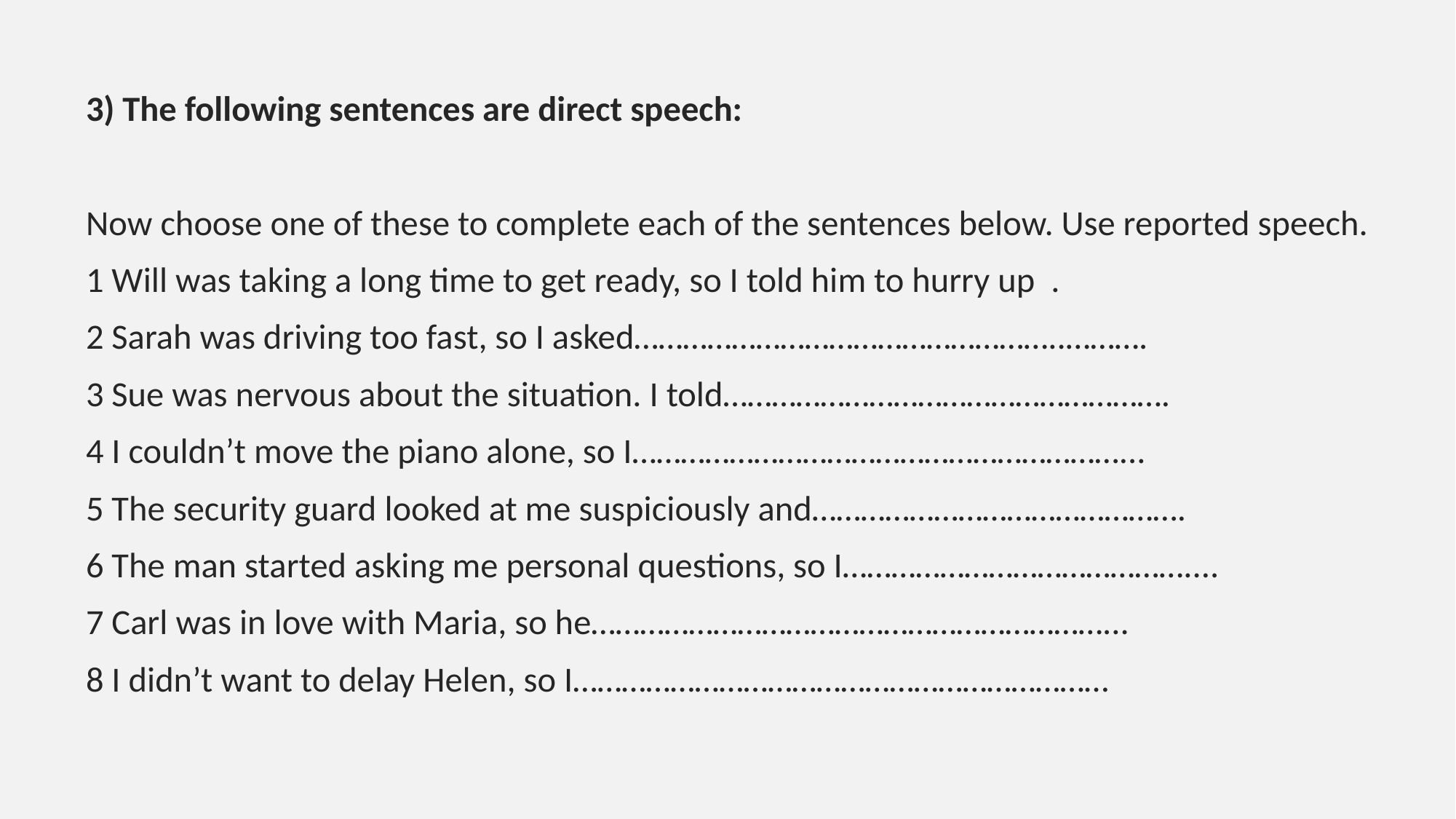

3) The following sentences are direct speech:

Now choose one of these to complete each of the sentences below. Use reported speech.
1 Will was taking a long time to get ready, so I told him to hurry up  .
2 Sarah was driving too fast, so I asked……………………………………………..……….
3 Sue was nervous about the situation. I told……………………………………………….
4 I couldn’t move the piano alone, so I……………………………………………………...
5 The security guard looked at me suspiciously and……………………………………….
6 The man started asking me personal questions, so I……………………………………....
7 Carl was in love with Maria, so he………………………………………………………...
8 I didn’t want to delay Helen, so I…………………………………………………………